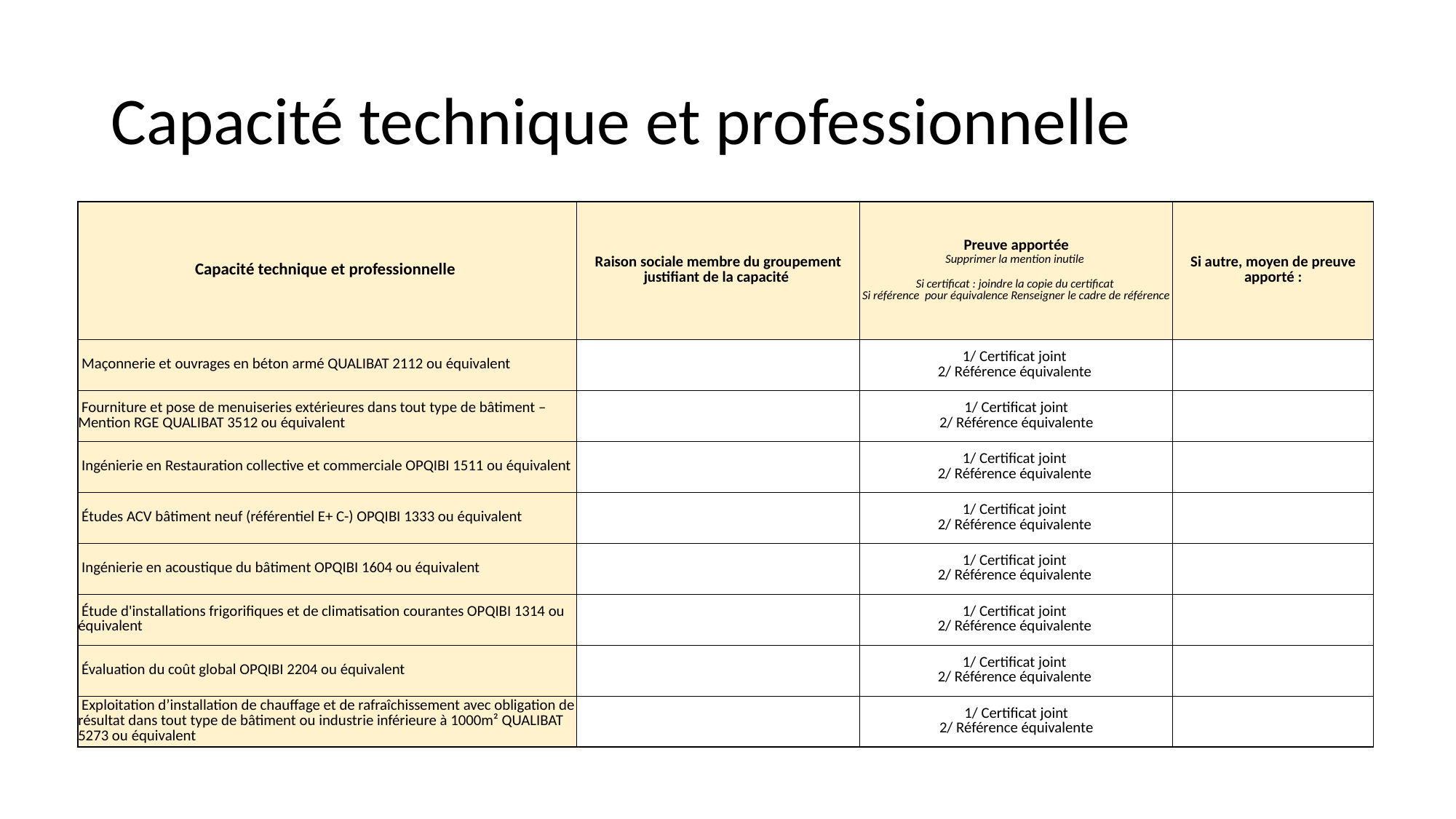

# Capacité technique et professionnelle
| Capacité technique et professionnelle | Raison sociale membre du groupement justifiant de la capacité | Preuve apportée Supprimer la mention inutile Si certificat : joindre la copie du certificat Si référence pour équivalence Renseigner le cadre de référence | Si autre, moyen de preuve apporté : |
| --- | --- | --- | --- |
| Maçonnerie et ouvrages en béton armé QUALIBAT 2112 ou équivalent |  | 1/ Certificat joint 2/ Référence équivalente |  |
| Fourniture et pose de menuiseries extérieures dans tout type de bâtiment – Mention RGE QUALIBAT 3512 ou équivalent |  | 1/ Certificat joint 2/ Référence équivalente |  |
| Ingénierie en Restauration collective et commerciale OPQIBI 1511 ou équivalent |  | 1/ Certificat joint 2/ Référence équivalente |  |
| Études ACV bâtiment neuf (référentiel E+ C-) OPQIBI 1333 ou équivalent |  | 1/ Certificat joint 2/ Référence équivalente |  |
| Ingénierie en acoustique du bâtiment OPQIBI 1604 ou équivalent |  | 1/ Certificat joint 2/ Référence équivalente |  |
| Étude d'installations frigorifiques et de climatisation courantes OPQIBI 1314 ou équivalent |  | 1/ Certificat joint 2/ Référence équivalente |  |
| Évaluation du coût global OPQIBI 2204 ou équivalent |  | 1/ Certificat joint 2/ Référence équivalente |  |
| Exploitation d’installation de chauffage et de rafraîchissement avec obligation de résultat dans tout type de bâtiment ou industrie inférieure à 1000m² QUALIBAT 5273 ou équivalent |  | 1/ Certificat joint 2/ Référence équivalente |  |